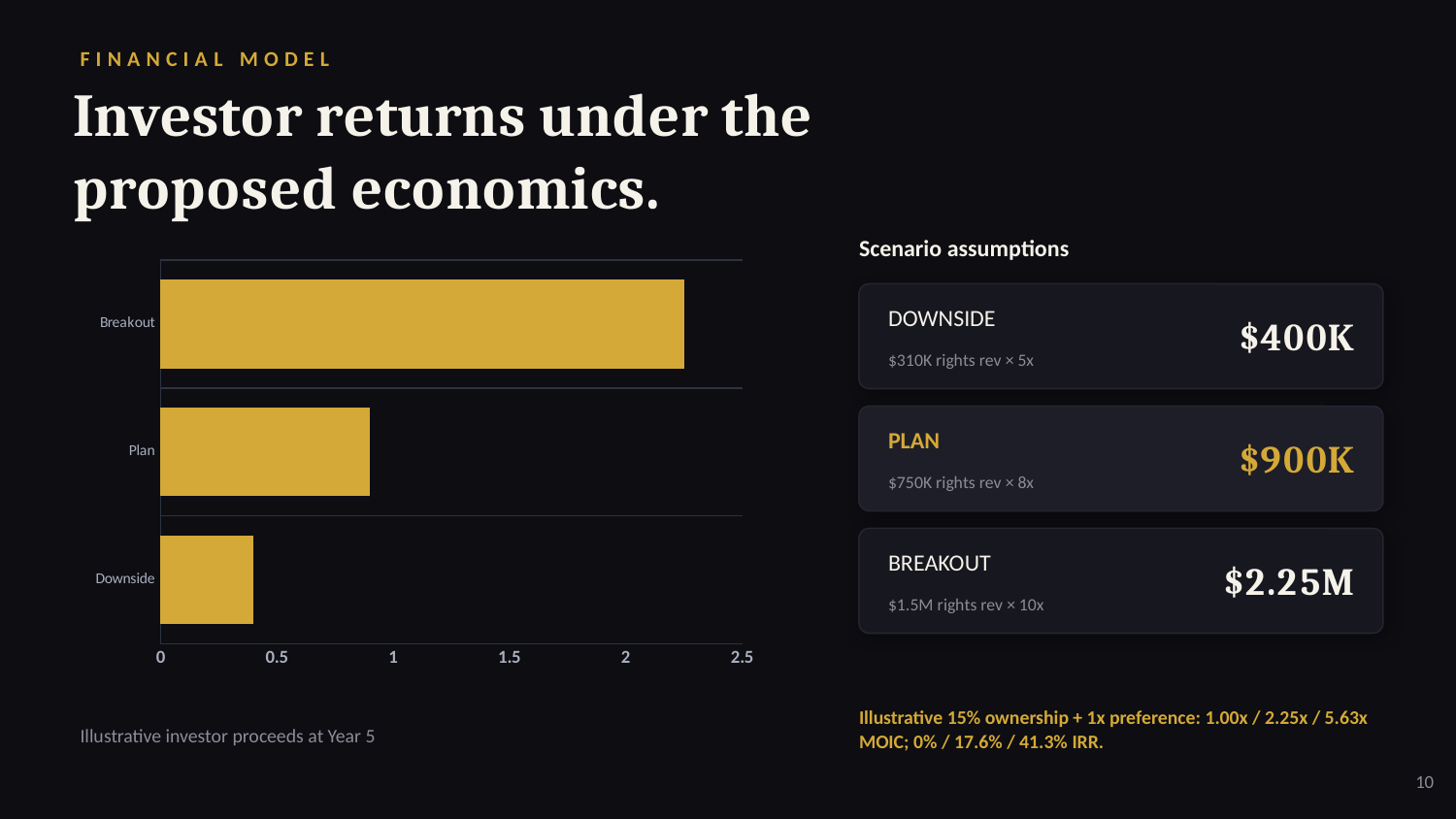

FINANCIAL MODEL
Investor returns under the proposed economics.
Scenario assumptions

### Chart

| Category |  |
|---|---|
| Downside | 0.4 |
| Plan | 0.9 |
| Breakout | 2.25 |
DOWNSIDE
$400K
$310K rights rev × 5x

PLAN
$900K
$750K rights rev × 8x

BREAKOUT
$2.25M
$1.5M rights rev × 10x
Illustrative 15% ownership + 1x preference: 1.00x / 2.25x / 5.63x MOIC; 0% / 17.6% / 41.3% IRR.
Illustrative investor proceeds at Year 5
10